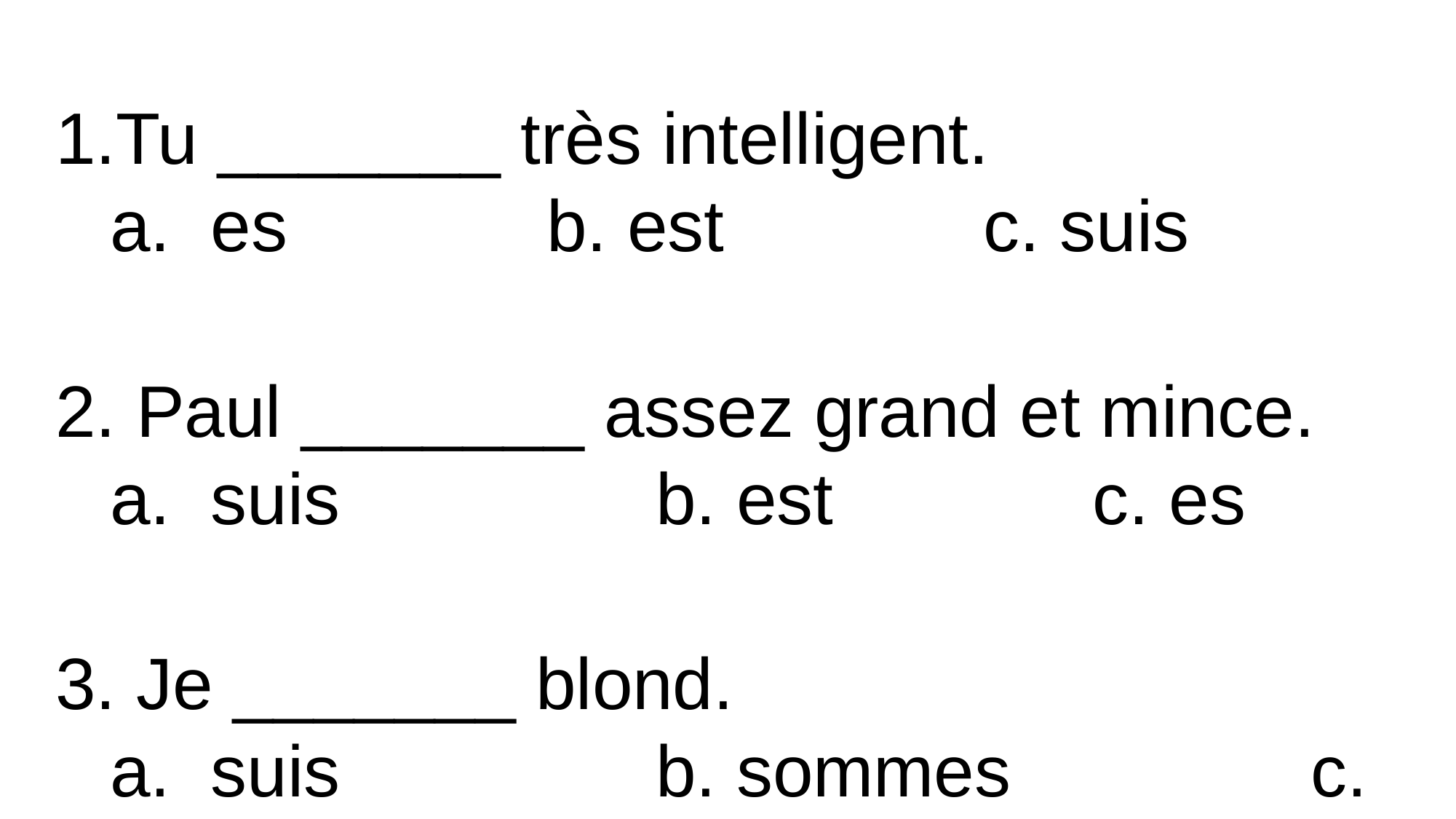

Tu _______ très intelligent.
a.  es			b. est			c. suis
2. Paul _______ assez grand et mince.
a.  suis			b. est			c. es
3. Je _______ blond.
a.  suis			b. sommes			c. es